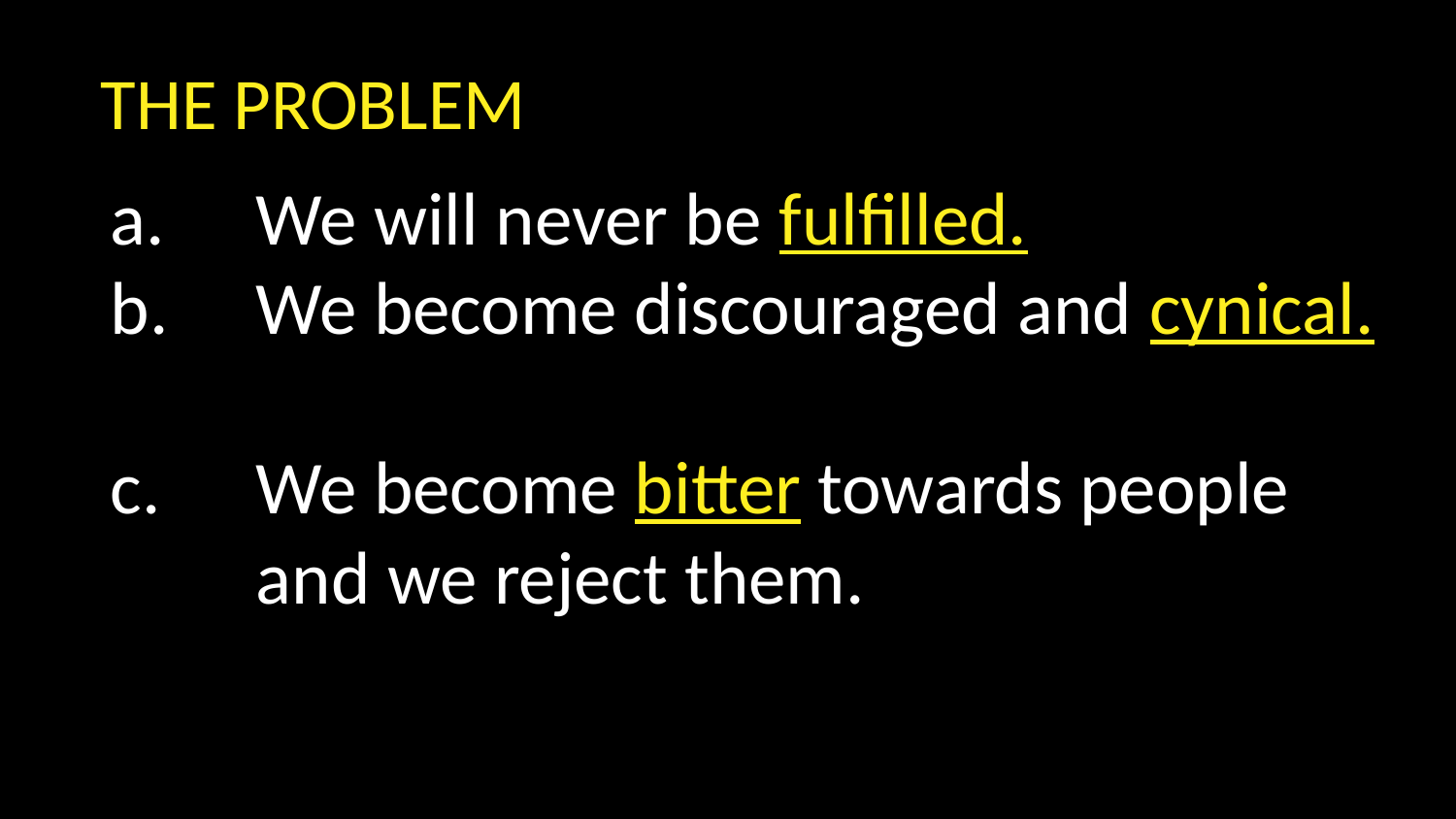

THE PROBLEM
We will never be fulfilled.
We become discouraged and cynical.
We become bitter towards people and we reject them.